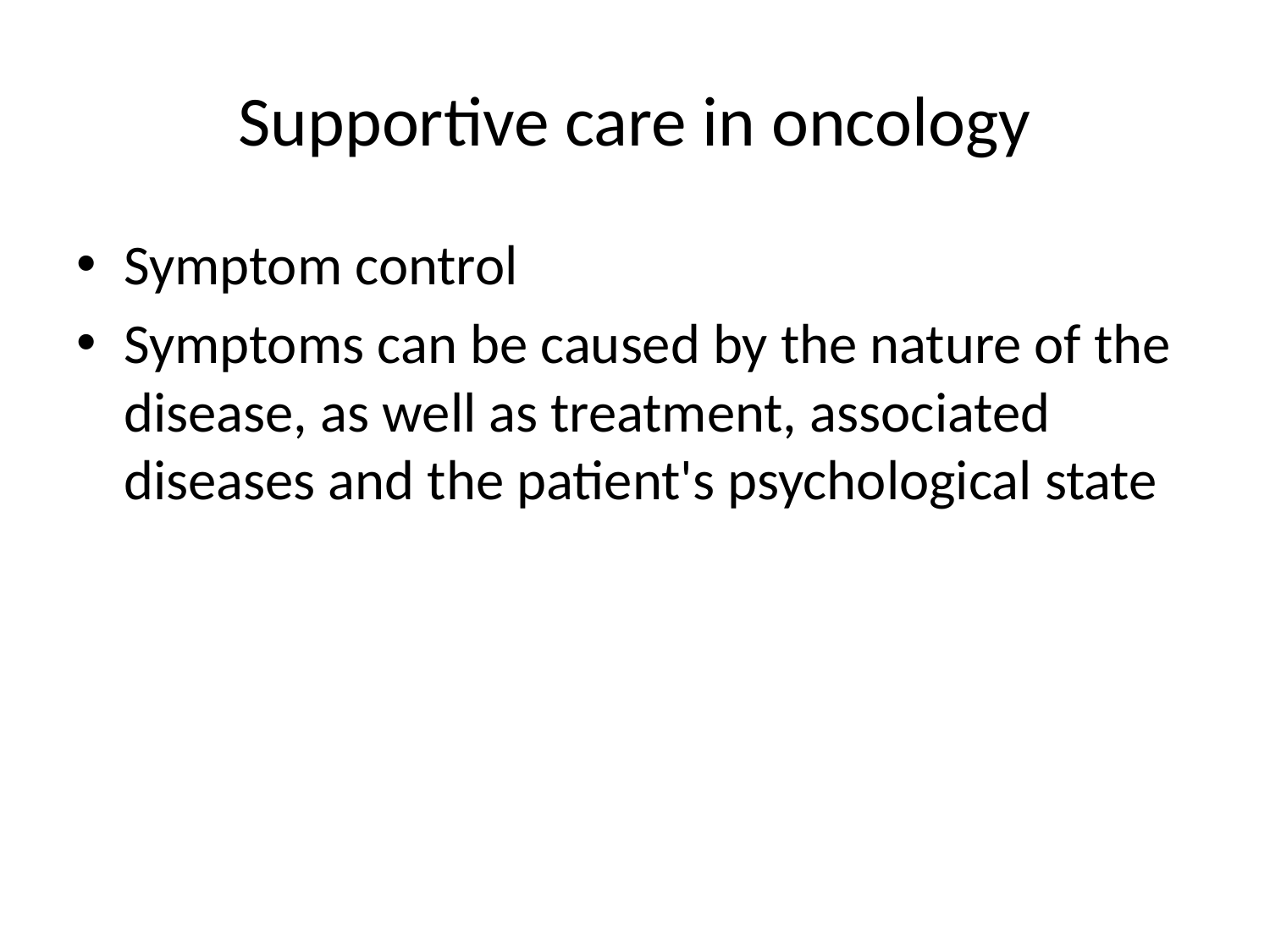

# Supportive care in oncology
Symptom control
Symptoms can be caused by the nature of the disease, as well as treatment, associated diseases and the patient's psychological state